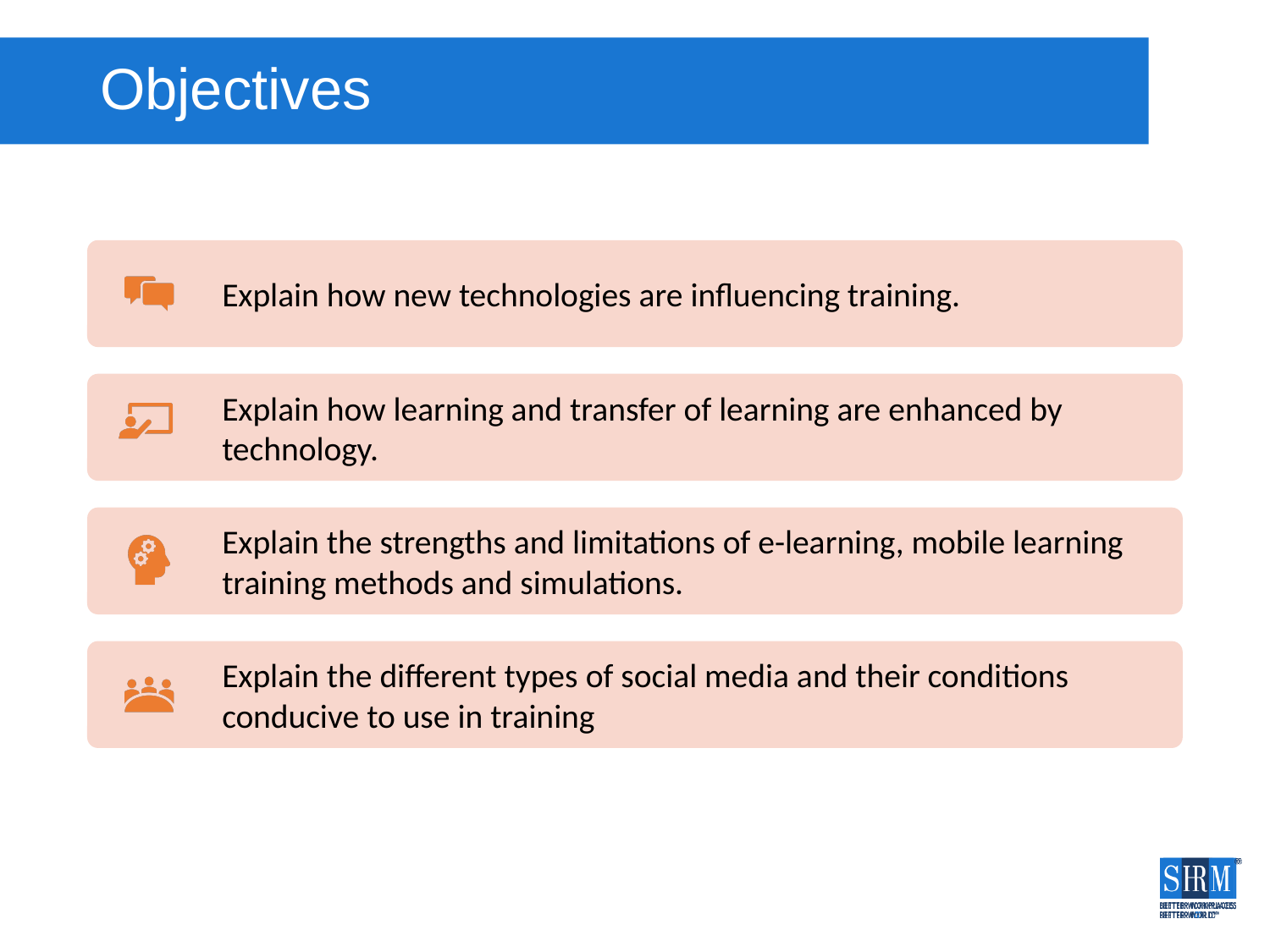

# Objectives
Explain how new technologies are influencing training.
Explain how learning and transfer of learning are enhanced by technology.
Explain the strengths and limitations of e-learning, mobile learning training methods and simulations.
Explain the different types of social media and their conditions conducive to use in training